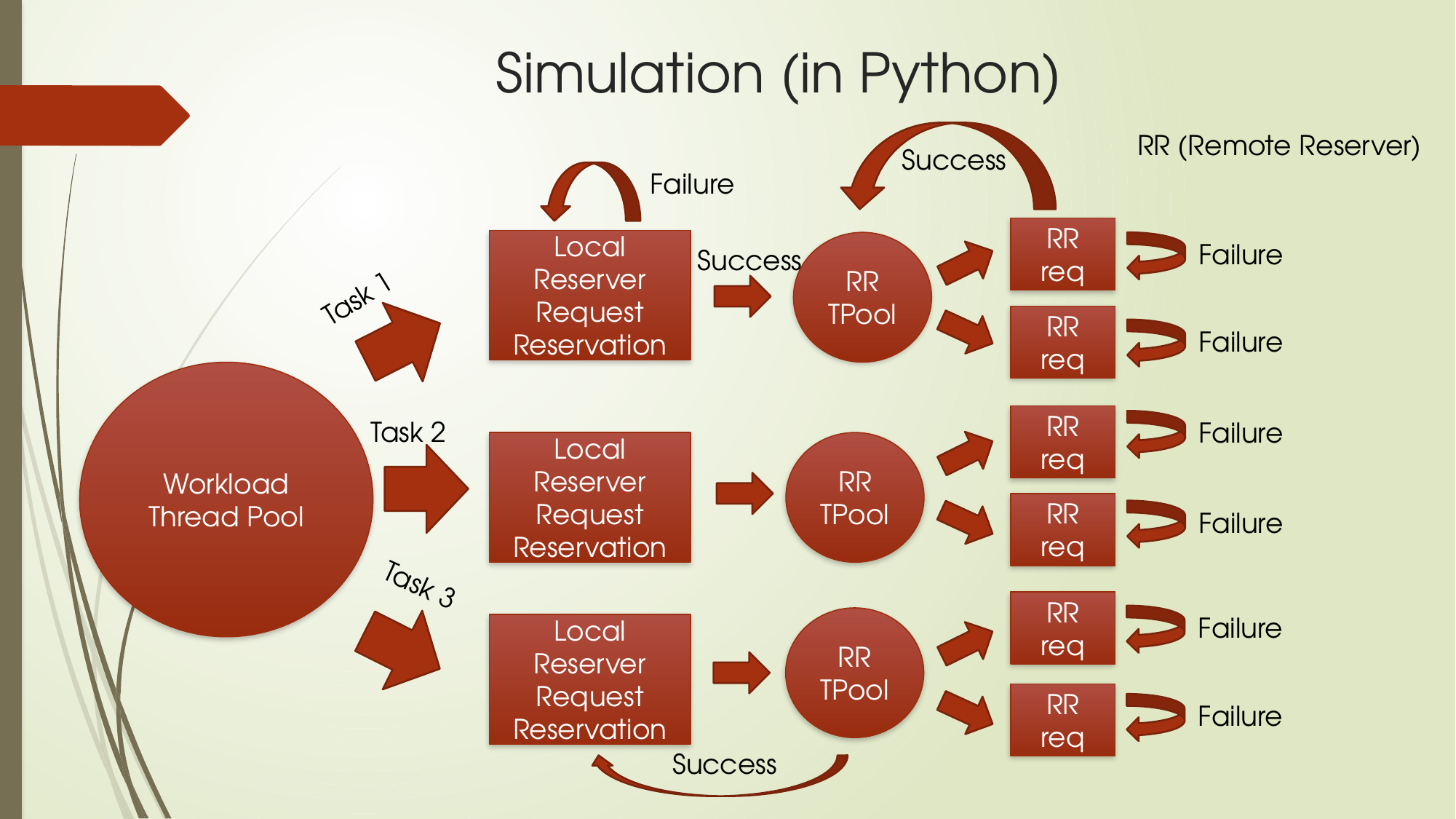

# Simulation (in Python)

RR (Remote Reserver)
Success
Failure

RR req
Local Reserver Request Reservation
Failure

RR TPool
Success

Task 1

RR req

Failure

Workload Thread Pool
RR req
Task 2
Failure

Local Reserver Request Reservation

RR TPool

RR req
Failure

Task 3
RR req
Failure

RR TPool

Local Reserver Request Reservation

RR req

Failure

Success